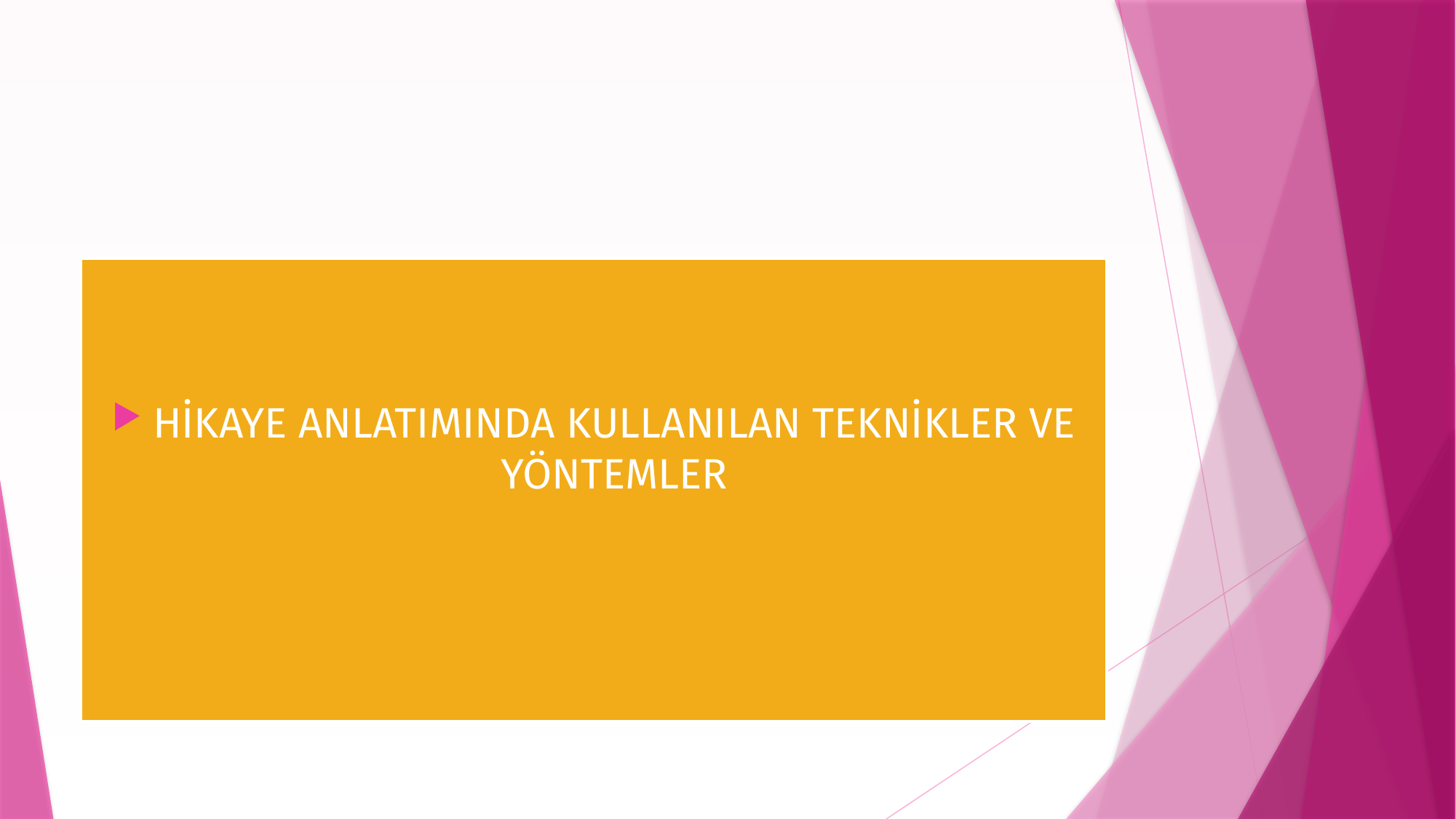

#

HİKAYE ANLATIMINDA KULLANILAN TEKNİKLER VE YÖNTEMLER